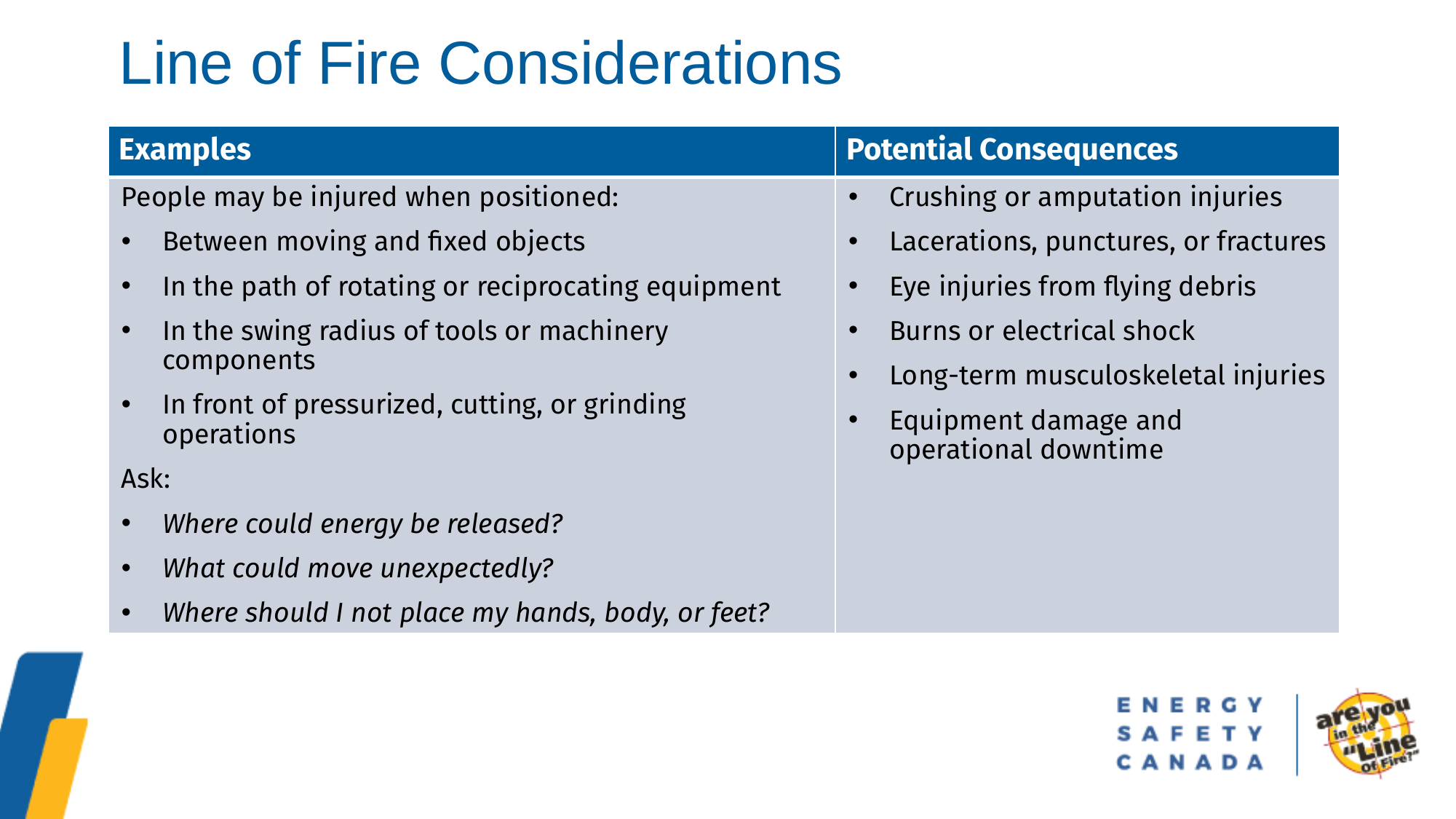

Line of Fire Considerations
| Examples | Potential Consequences |
| --- | --- |
| People may be injured when positioned: Between moving and fixed objects In the path of rotating or reciprocating equipment In the swing radius of tools or machinery components In front of pressurized, cutting, or grinding operations Ask: Where could energy be released? What could move unexpectedly? Where should I not place my hands, body, or feet? | Crushing or amputation injuries Lacerations, punctures, or fractures Eye injuries from flying debris Burns or electrical shock Long-term musculoskeletal injuries Equipment damage and operational downtime |
Potential Consequences